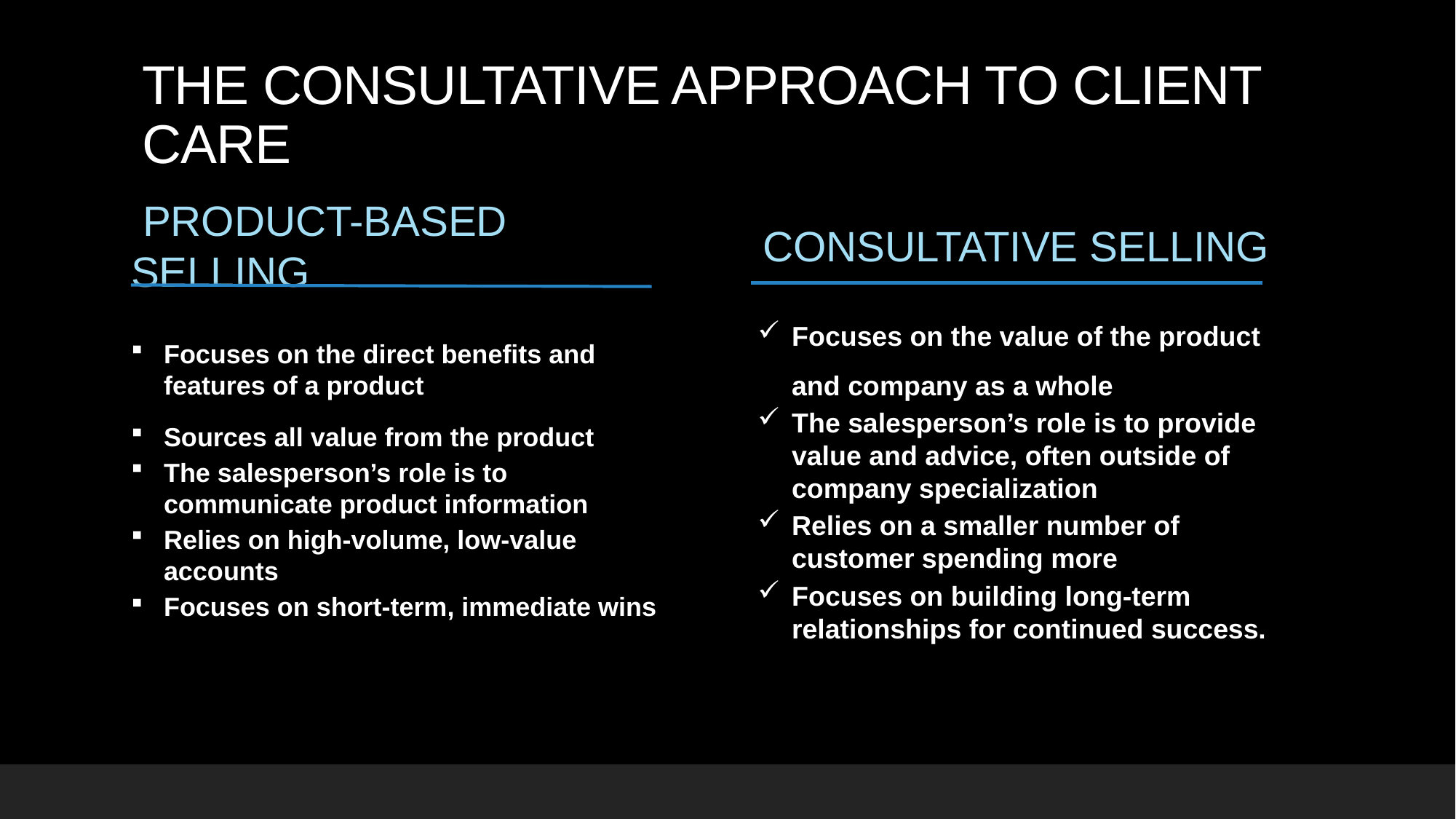

THE CONSULTATIVE APPROACH TO CLIENT CARE
 PRODUCT-BASED SELLING
 CONSULTATIVE SELLING
Focuses on the value of the product and company as a whole
The salesperson’s role is to provide value and advice, often outside of company specialization
Relies on a smaller number of customer spending more
Focuses on building long-term relationships for continued success.
Focuses on the direct benefits and features of a product
Sources all value from the product
The salesperson’s role is to communicate product information
Relies on high-volume, low-value accounts
Focuses on short-term, immediate wins